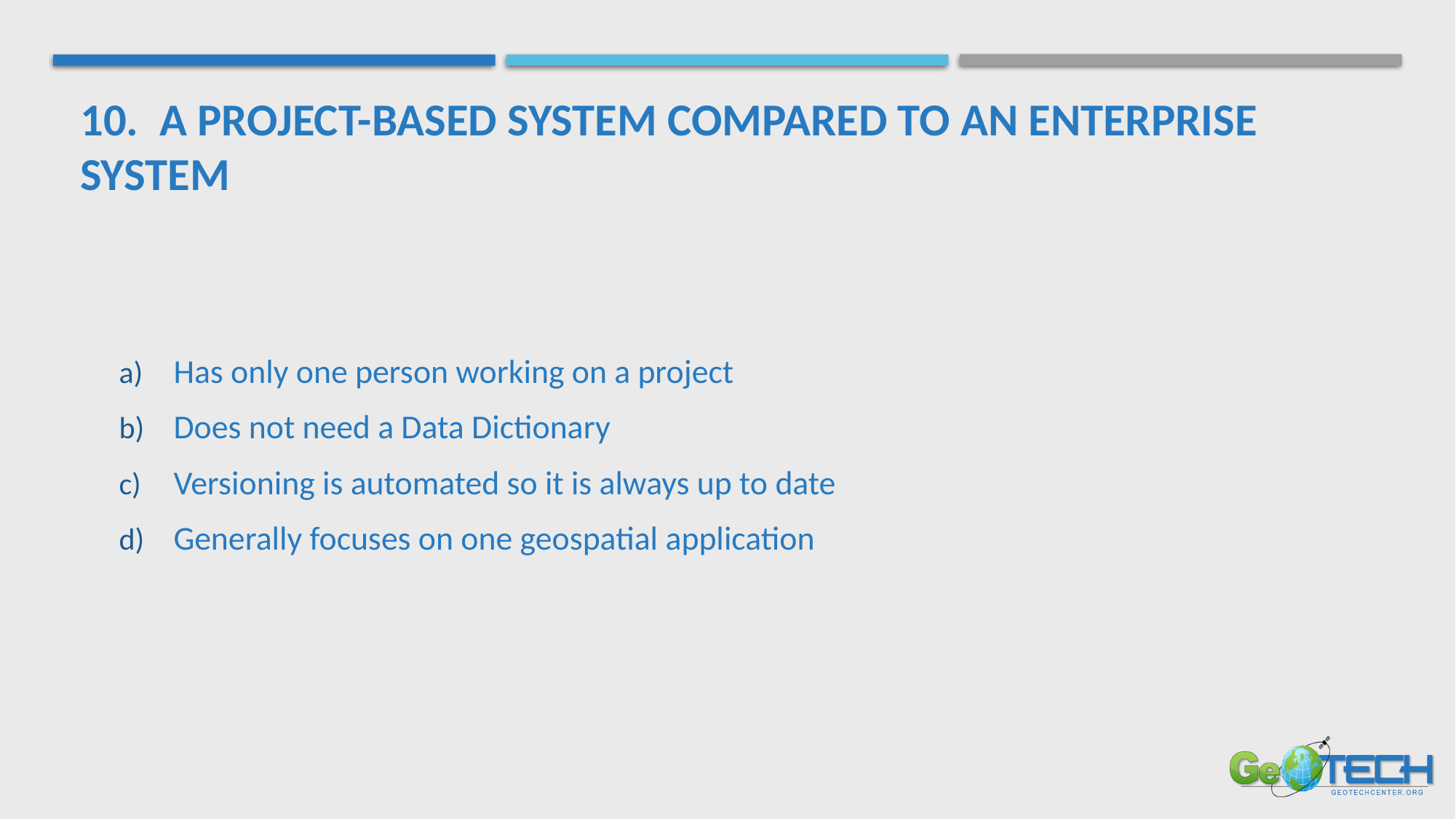

# 10.  A project-based system compared to an Enterprise system
Has only one person working on a project
Does not need a Data Dictionary
Versioning is automated so it is always up to date
Generally focuses on one geospatial application